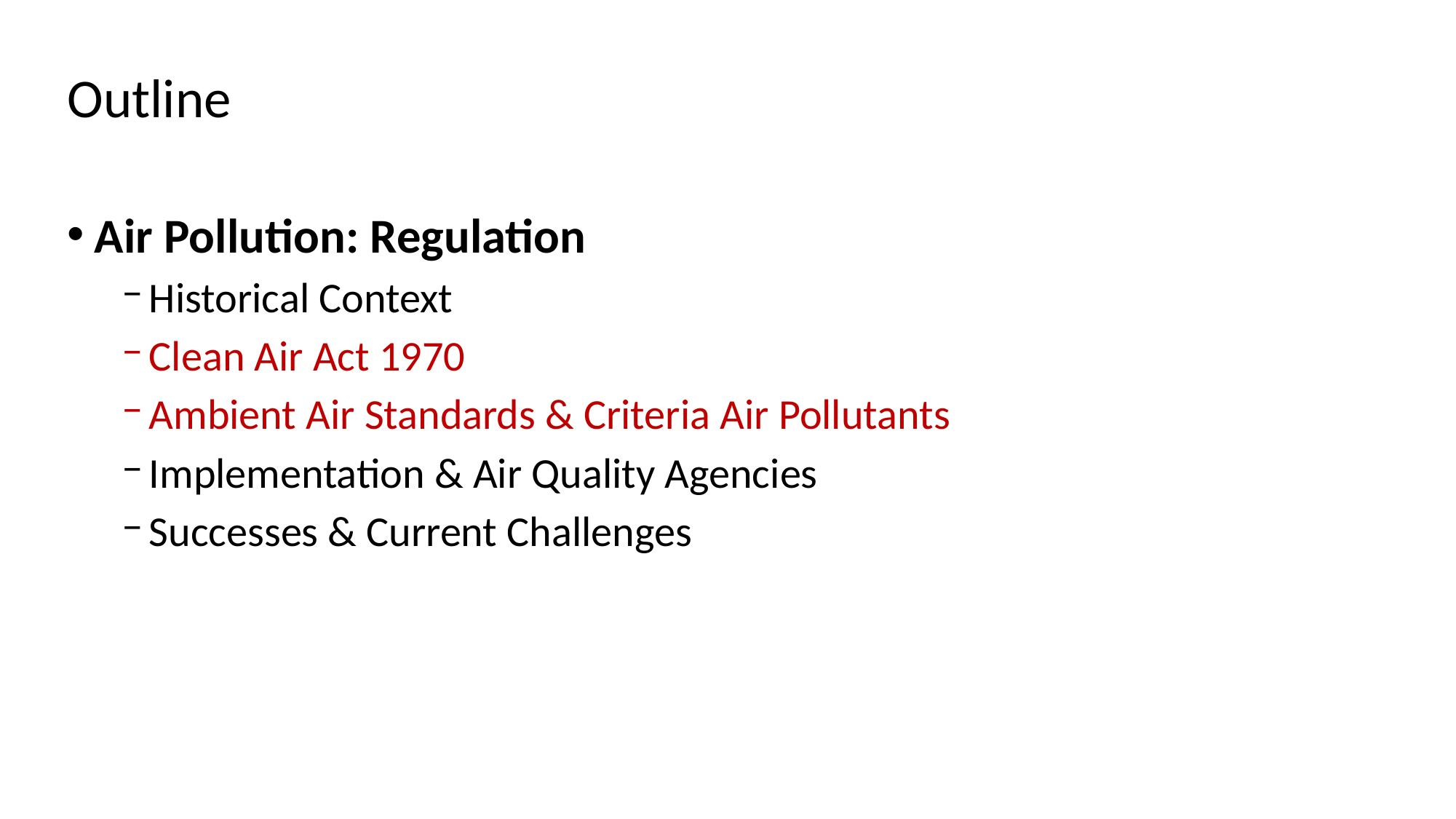

# Outline
Air Pollution: Regulation
Historical Context
Clean Air Act 1970
Ambient Air Standards & Criteria Air Pollutants
Implementation & Air Quality Agencies
Successes & Current Challenges